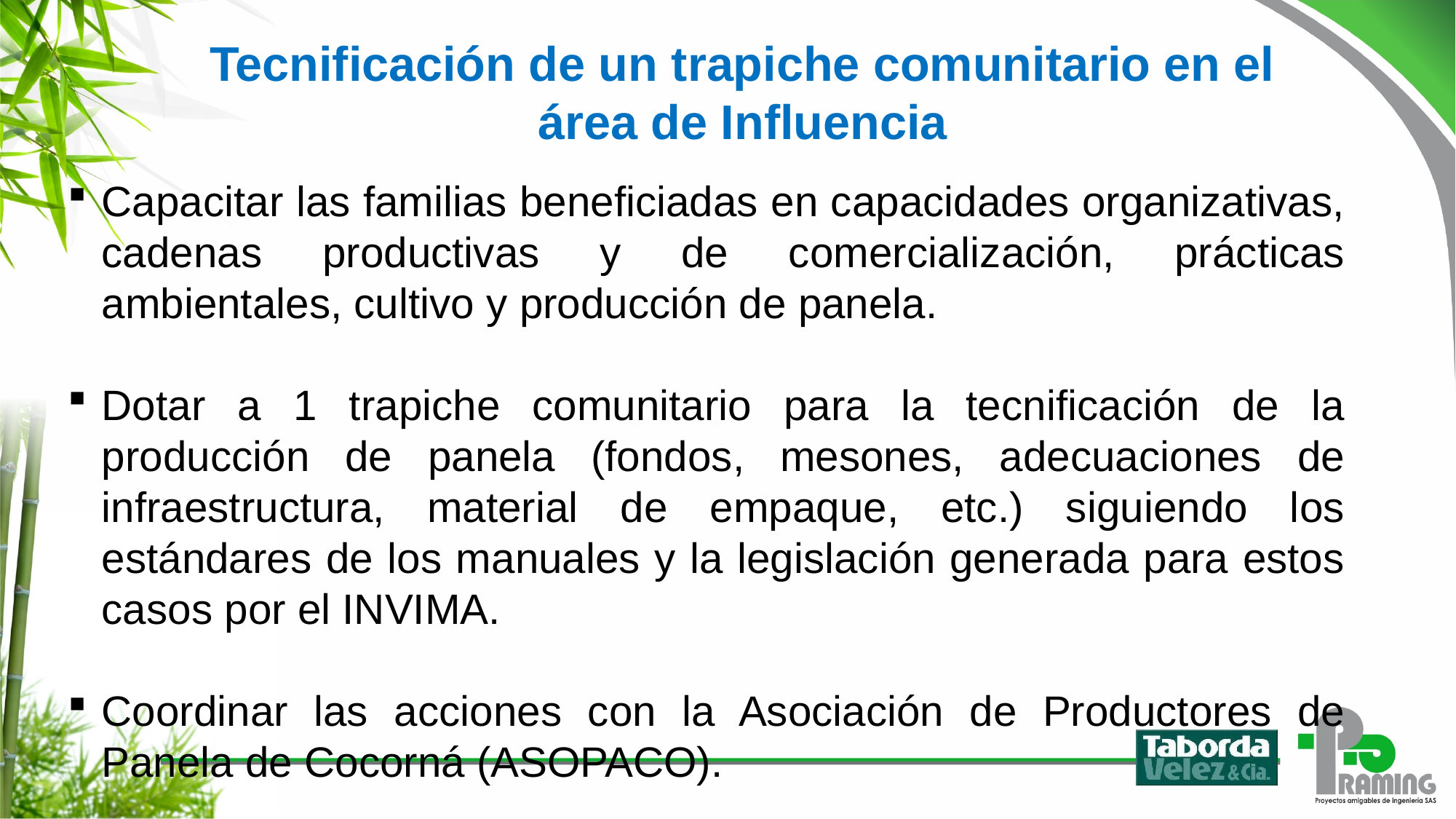

Tecnificación de un trapiche comunitario en el área de Influencia
Capacitar las familias beneficiadas en capacidades organizativas, cadenas productivas y de comercialización, prácticas ambientales, cultivo y producción de panela.

Dotar a 1 trapiche comunitario para la tecnificación de la producción de panela (fondos, mesones, adecuaciones de infraestructura, material de empaque, etc.) siguiendo los estándares de los manuales y la legislación generada para estos casos por el INVIMA.

Coordinar las acciones con la Asociación de Productores de Panela de Cocorná (ASOPACO).